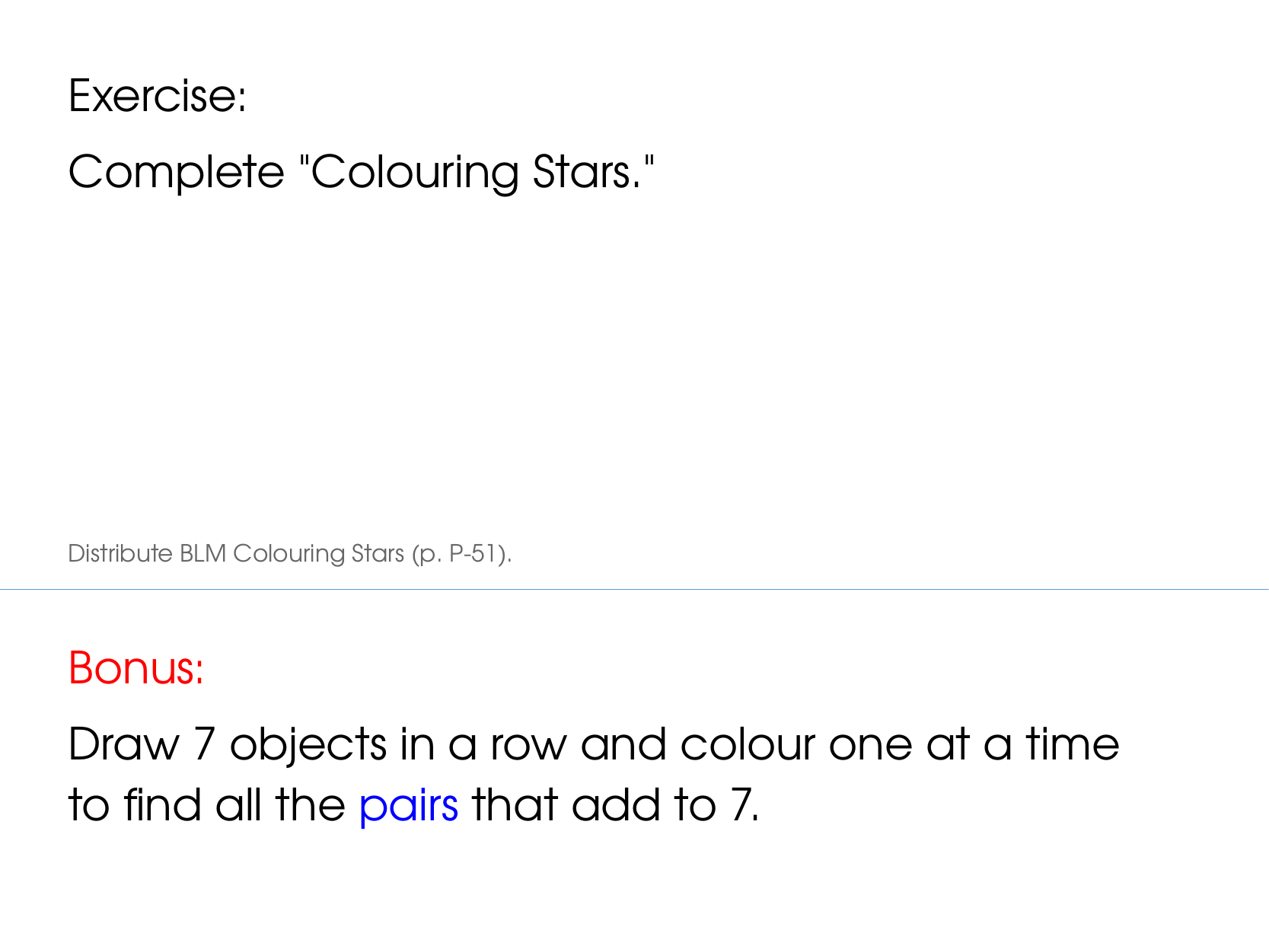

Exercise:
Complete "Colouring Stars."
Distribute BLM Colouring Stars (p. P-51).
Bonus:
Draw 7 objects in a row and colour one at a time to find all the pairs that add to 7.